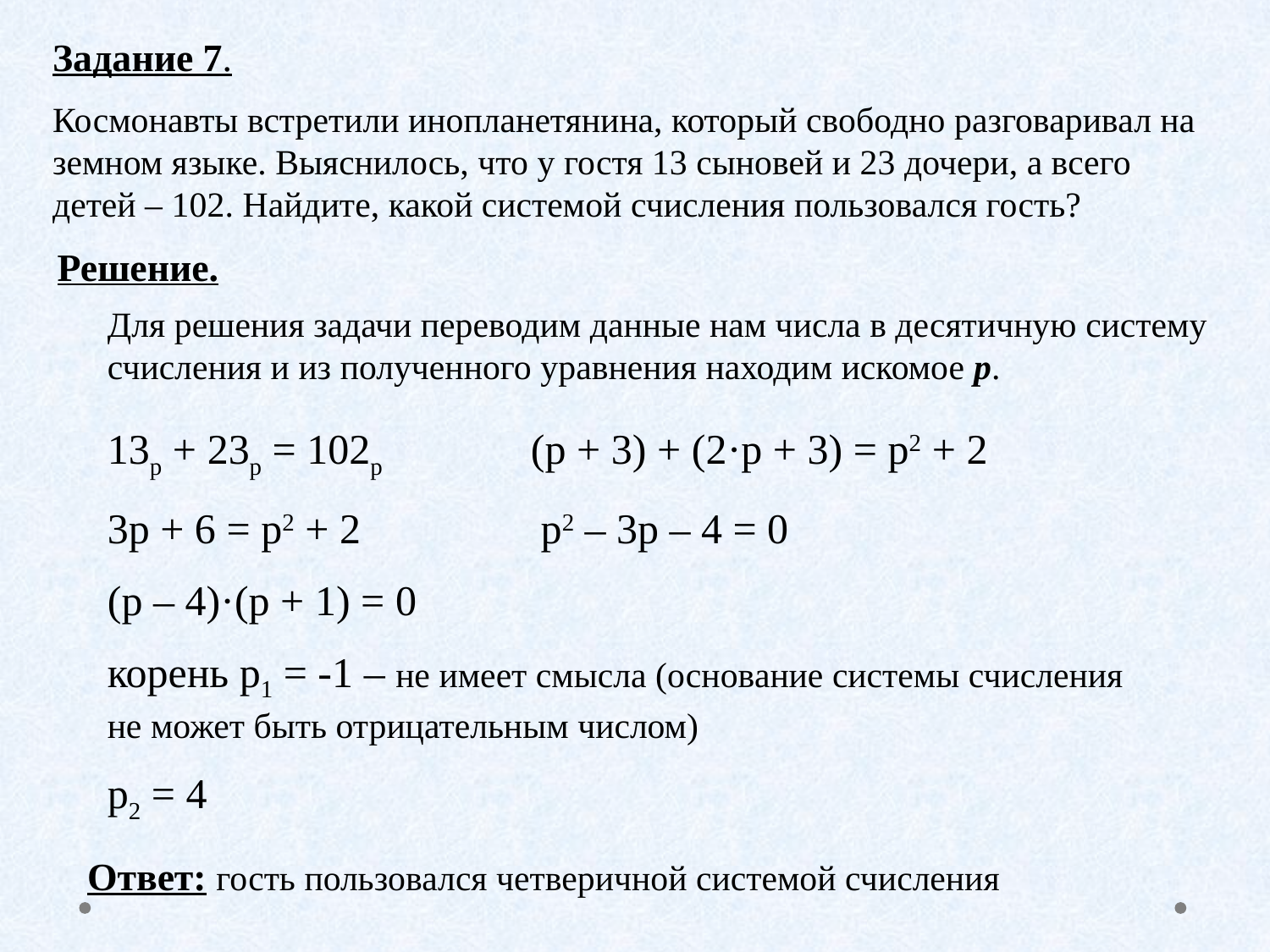

Задание 7.
Космонавты встретили инопланетянина, который свободно разговаривал на земном языке. Выяснилось, что у гостя 13 сыновей и 23 дочери, а всего детей – 102. Найдите, какой системой счисления пользовался гость?
Решение.

Для решения задачи переводим данные нам числа в десятичную систему счисления и из полученного уравнения находим искомое р.
13р + 23р = 102р              (р + 3) + (2·р + 3) = р2 + 2
3р + 6 = р2 + 2                 р2 – 3р – 4 = 0
(р – 4)·(р + 1) = 0
корень р1 = -1 – не имеет смысла (основание системы счисления
не может быть отрицательным числом)
р2 = 4
Ответ: гость пользовался четверичной системой счисления